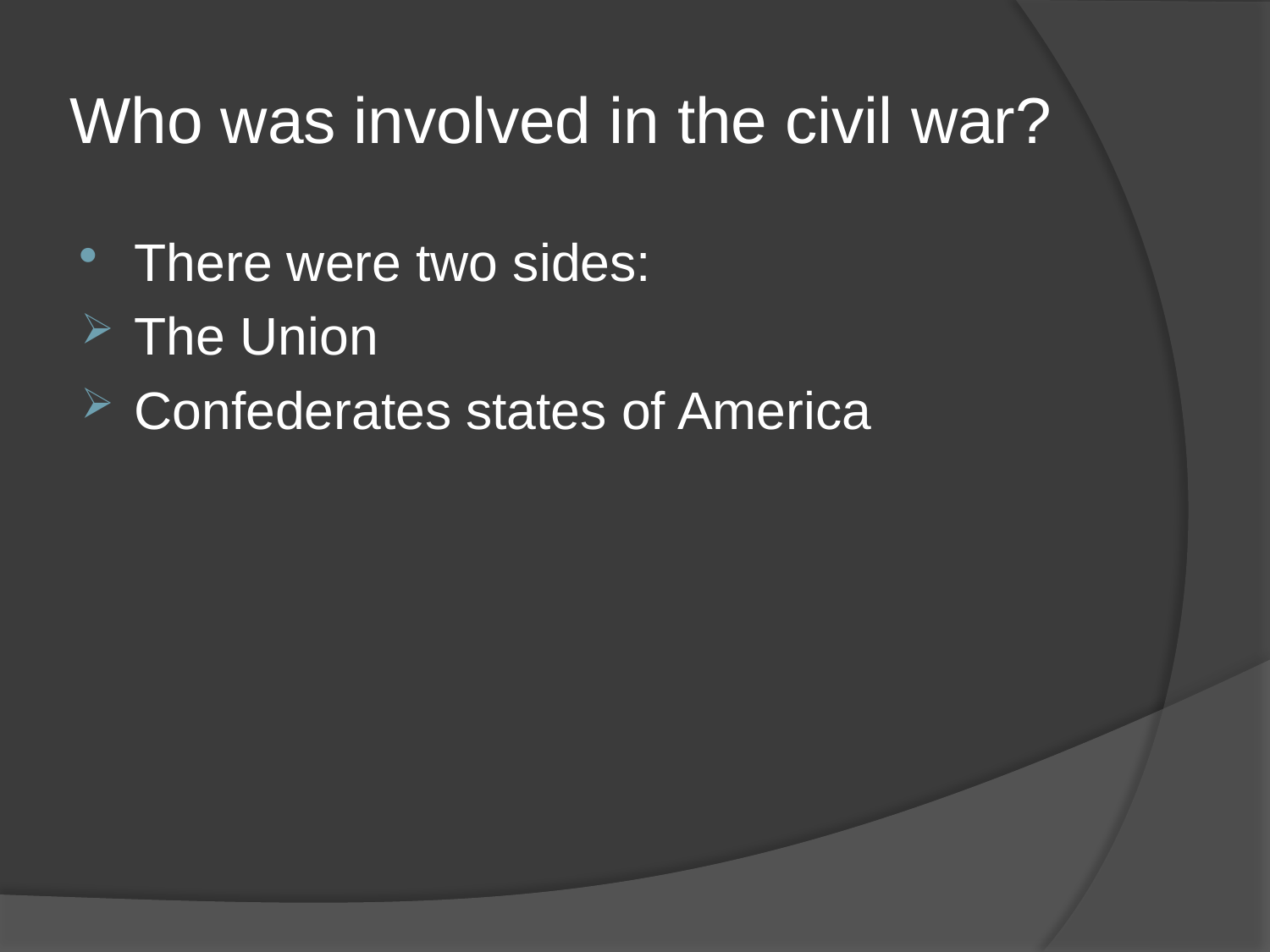

# Who was involved in the civil war?
There were two sides:
The Union
Confederates states of America